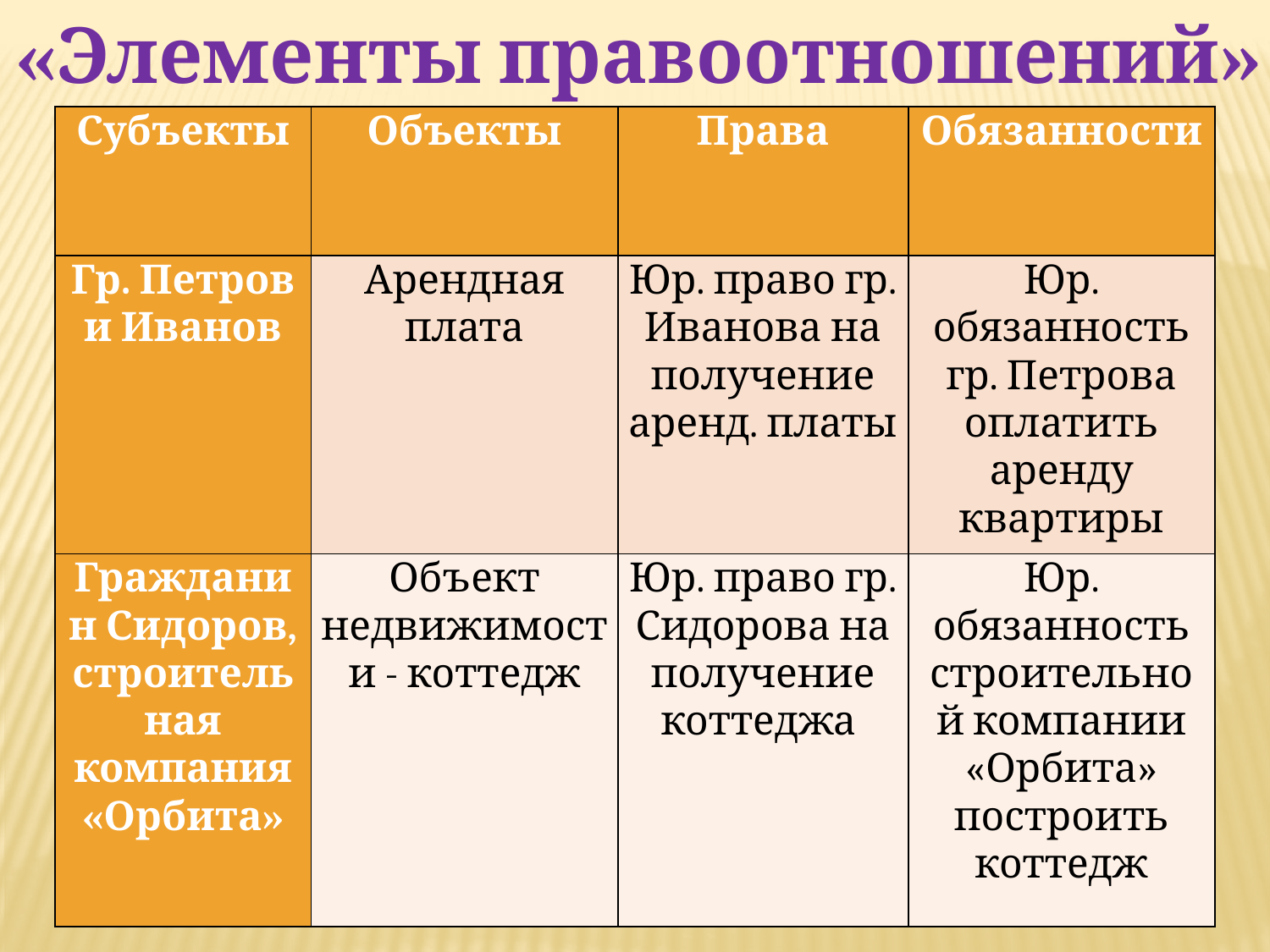

«Элементы правоотношений»
| Субъекты | Объекты | Права | Обязанности |
| --- | --- | --- | --- |
| Гр. Петров и Иванов | Арендная плата | Юр. право гр. Иванова на получение аренд. платы | Юр. обязанность гр. Петрова оплатить аренду квартиры |
| Гражданин Сидоров, строительная компания «Орбита» | Объект недвижимости - коттедж | Юр. право гр. Сидорова на получение коттеджа | Юр. обязанность строительной компании «Орбита» построить коттедж |